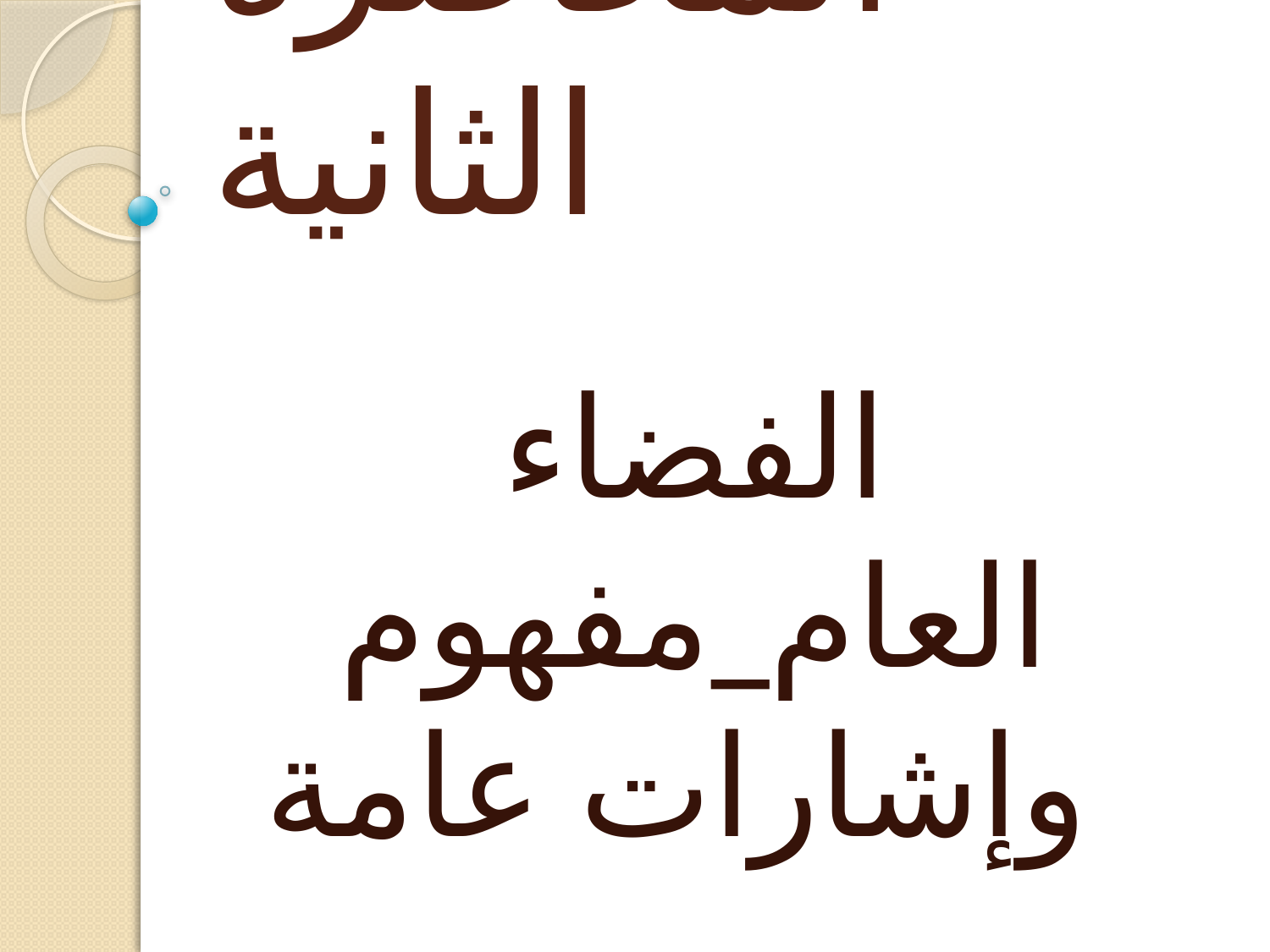

# المحاضرة الثانية
الفضاء العام_مفهوم وإشارات عامة